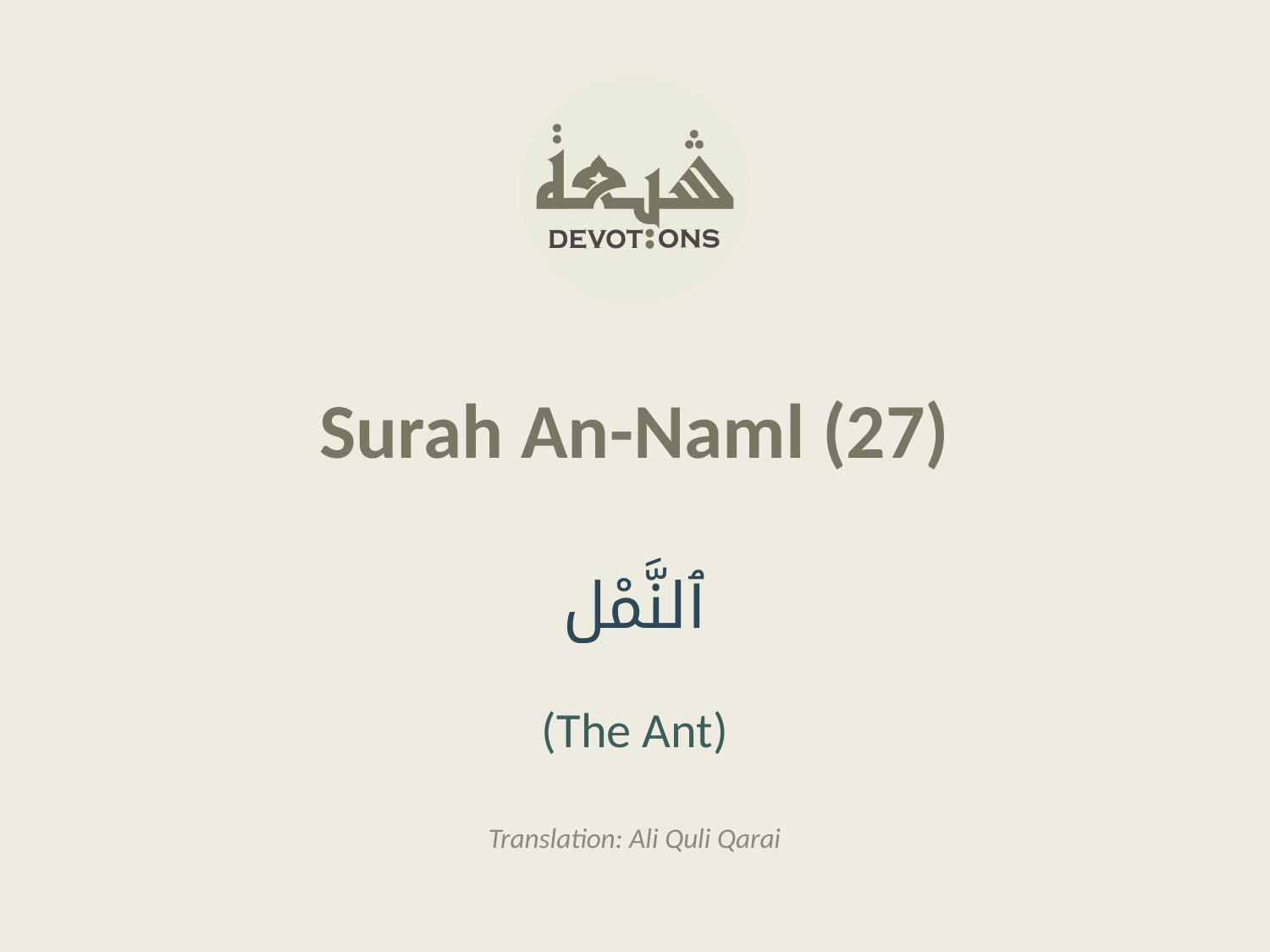

Surah An-Naml (27)
ٱلنَّمْل
(The Ant)
Translation: Ali Quli Qarai